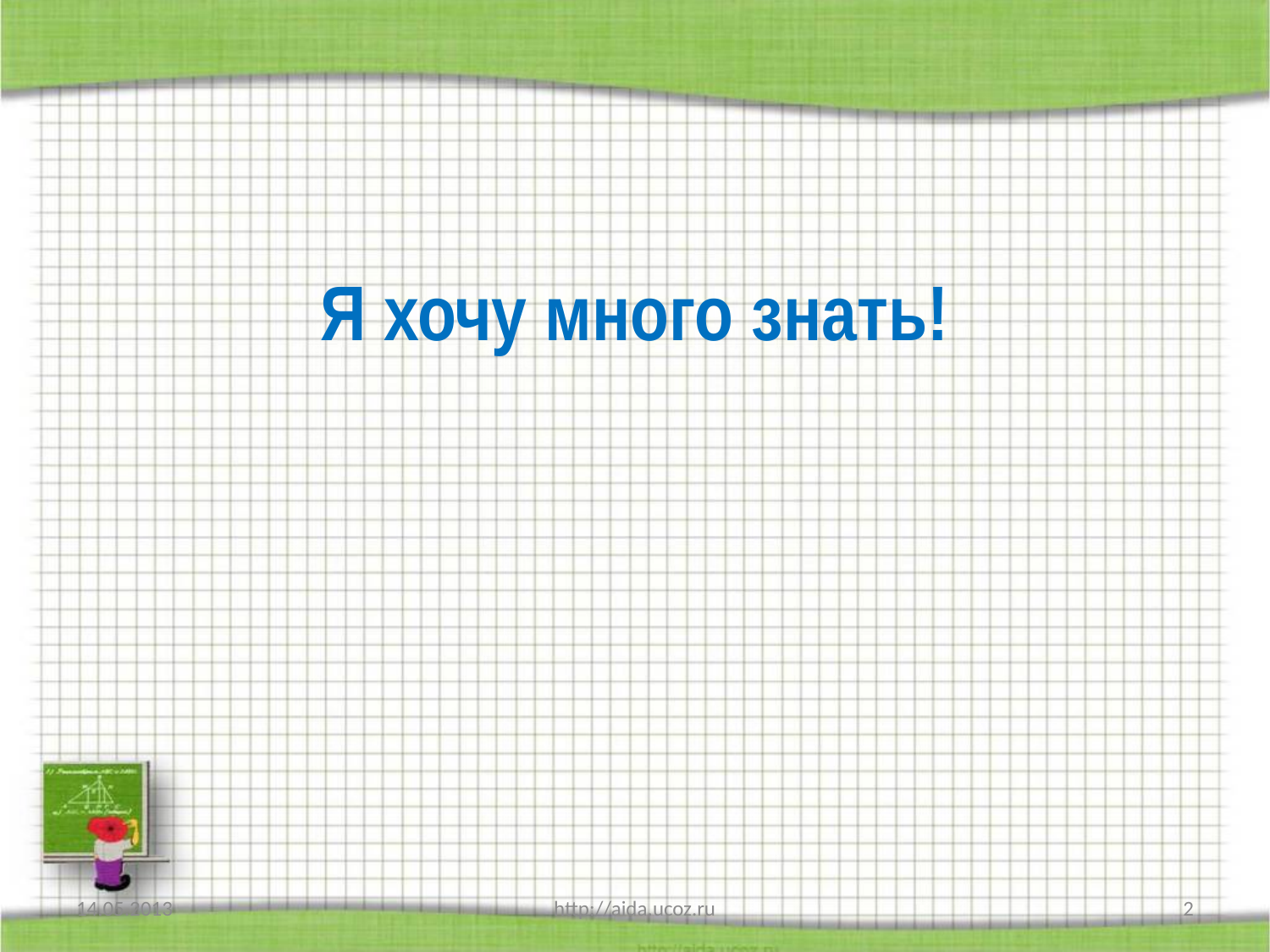

#

Я хочу много знать!
14.05.2013
http://aida.ucoz.ru
2